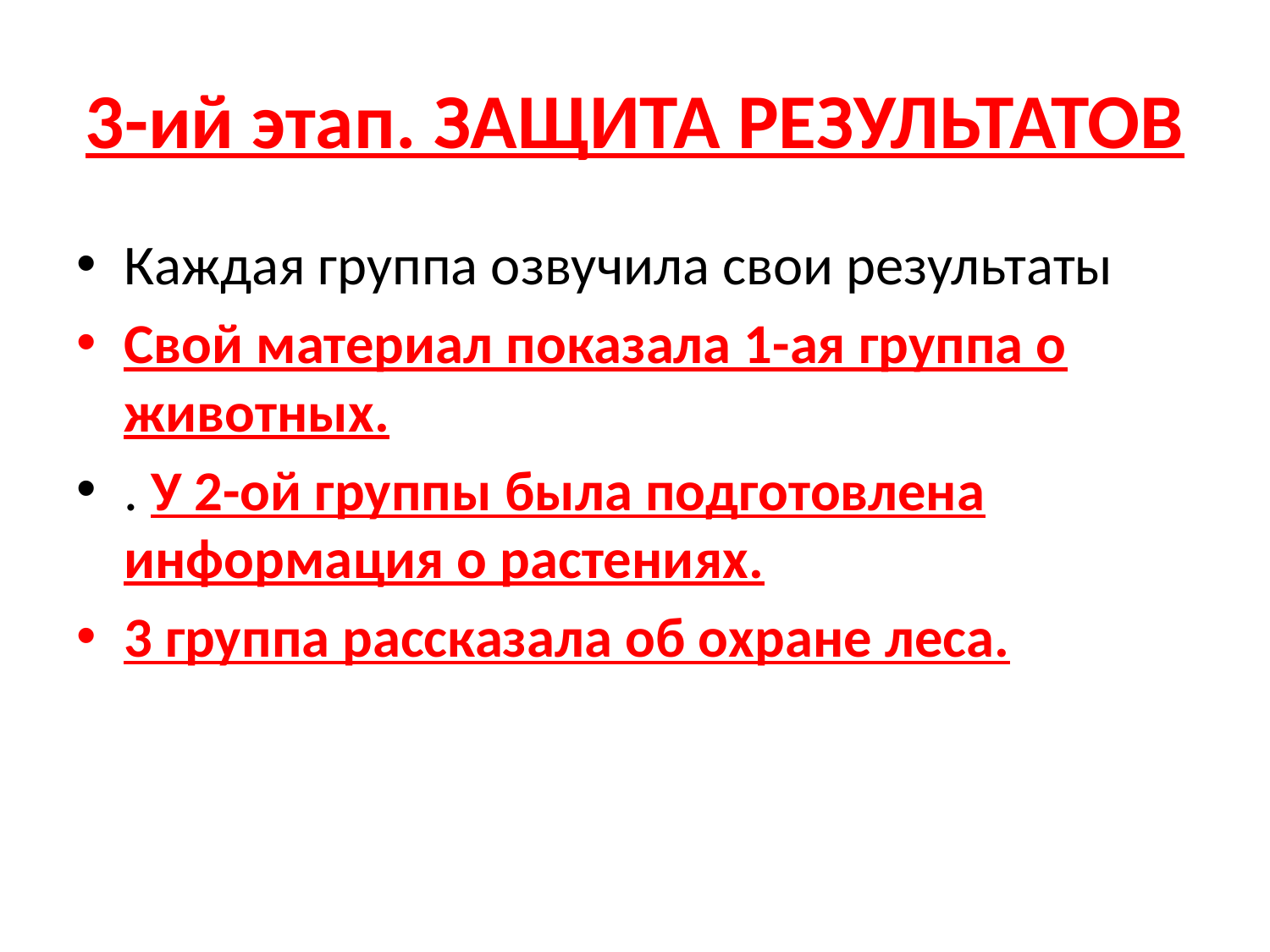

# 3-ий этап. ЗАЩИТА РЕЗУЛЬТАТОВ
Каждая группа озвучила свои результаты
Свой материал показала 1-ая группа о животных.
. У 2-ой группы была подготовлена информация о растениях.
3 группа рассказала об охране леса.